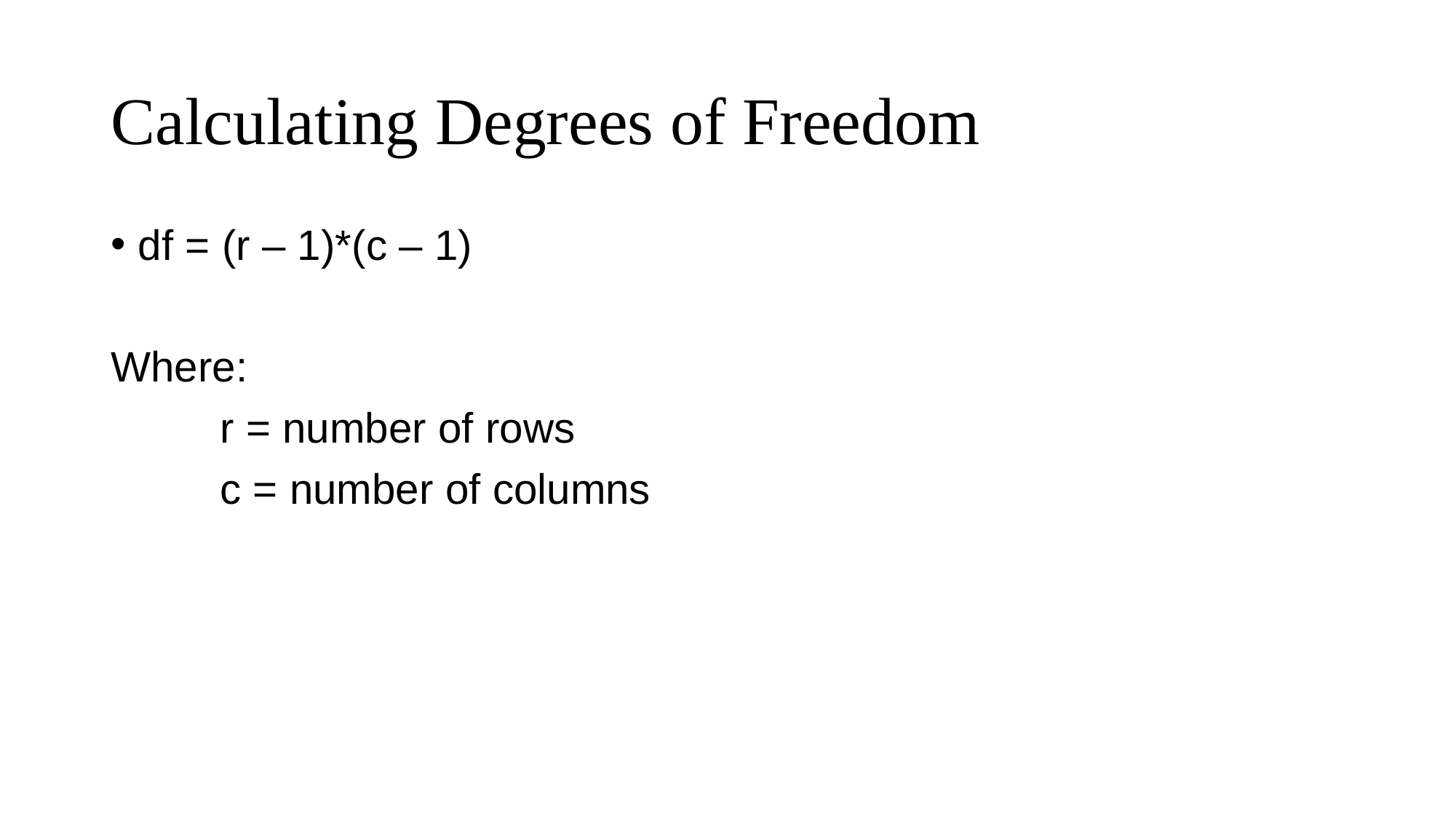

# Calculating Degrees of Freedom
df = (r – 1)*(c – 1)

Where:
	r = number of rows
	c = number of columns